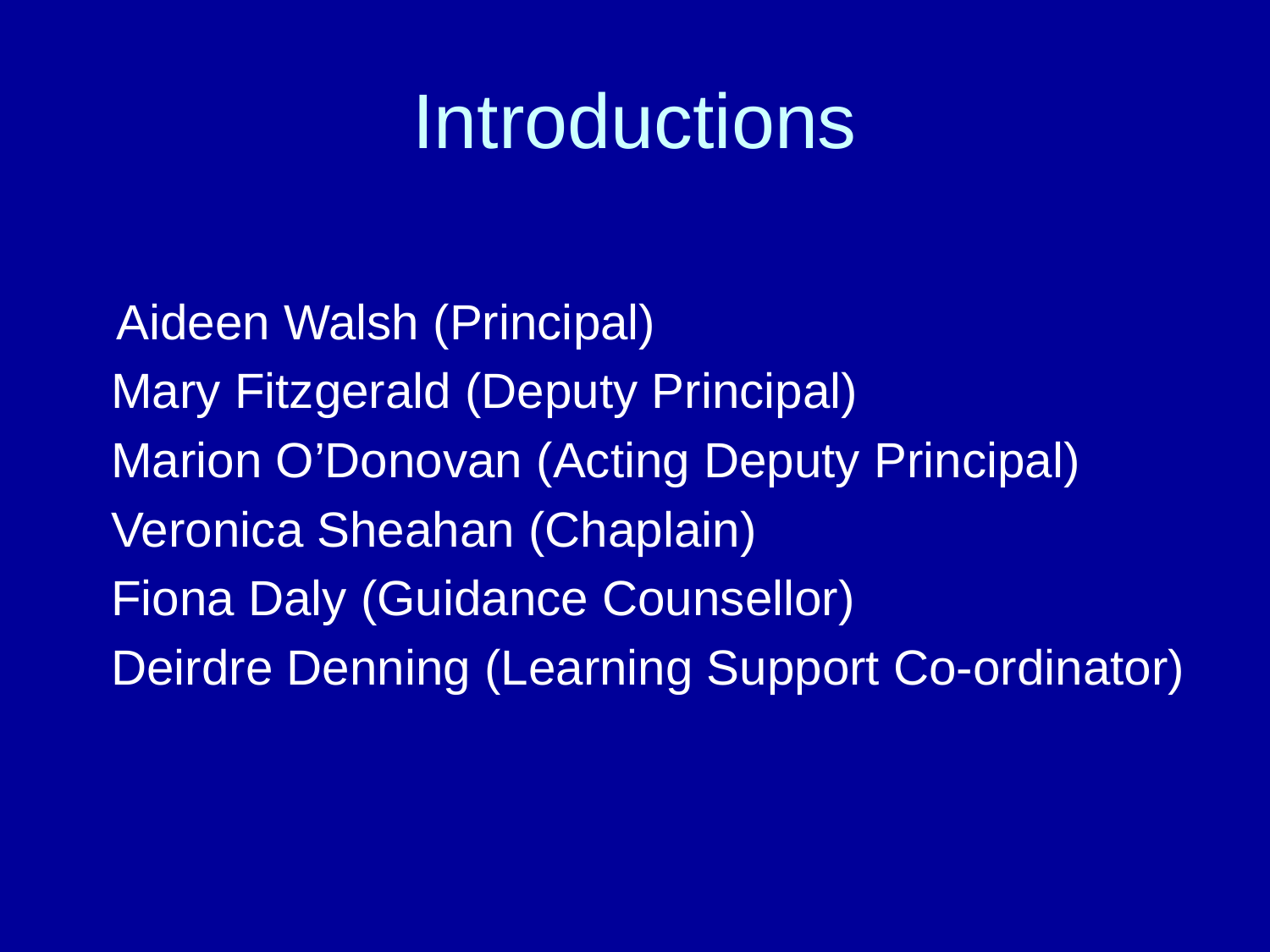

# Introductions

 Aideen Walsh (Principal)
Mary Fitzgerald (Deputy Principal)
Marion O’Donovan (Acting Deputy Principal)
Veronica Sheahan (Chaplain)
Fiona Daly (Guidance Counsellor)
Deirdre Denning (Learning Support Co-ordinator)